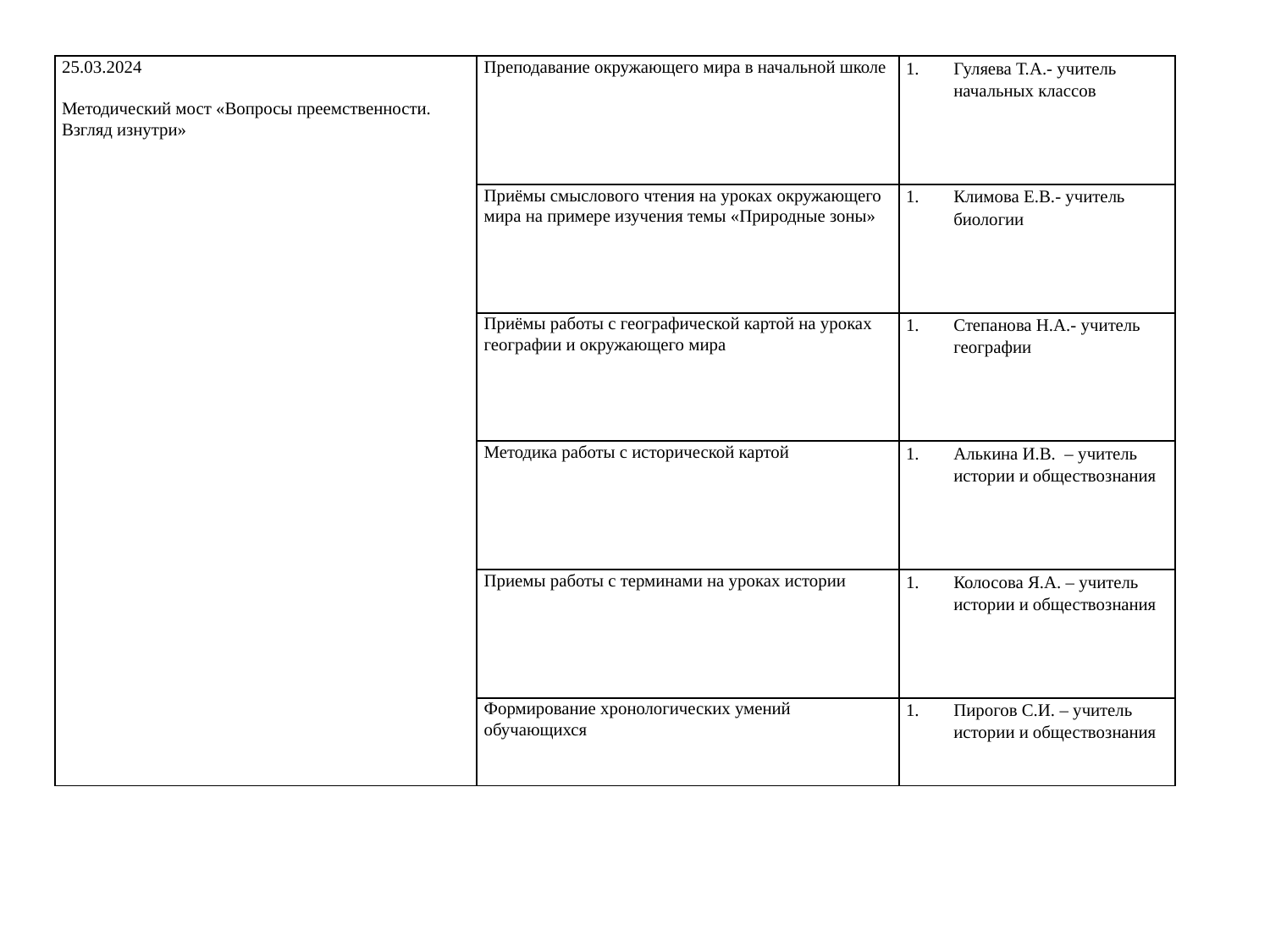

| 25.03.2024   Методический мост «Вопросы преемственности. Взгляд изнутри» | Преподавание окружающего мира в начальной школе | Гуляева Т.А.- учитель начальных классов |
| --- | --- | --- |
|  | Приёмы смыслового чтения на уроках окружающего мира на примере изучения темы «Природные зоны» | Климова Е.В.- учитель биологии |
|  | Приёмы работы с географической картой на уроках географии и окружающего мира | Степанова Н.А.- учитель географии |
|  | Методика работы с исторической картой | Алькина И.В. – учитель истории и обществознания |
|  | Приемы работы с терминами на уроках истории | Колосова Я.А. – учитель истории и обществознания |
|  | Формирование хронологических умений обучающихся | Пирогов С.И. – учитель истории и обществознания |